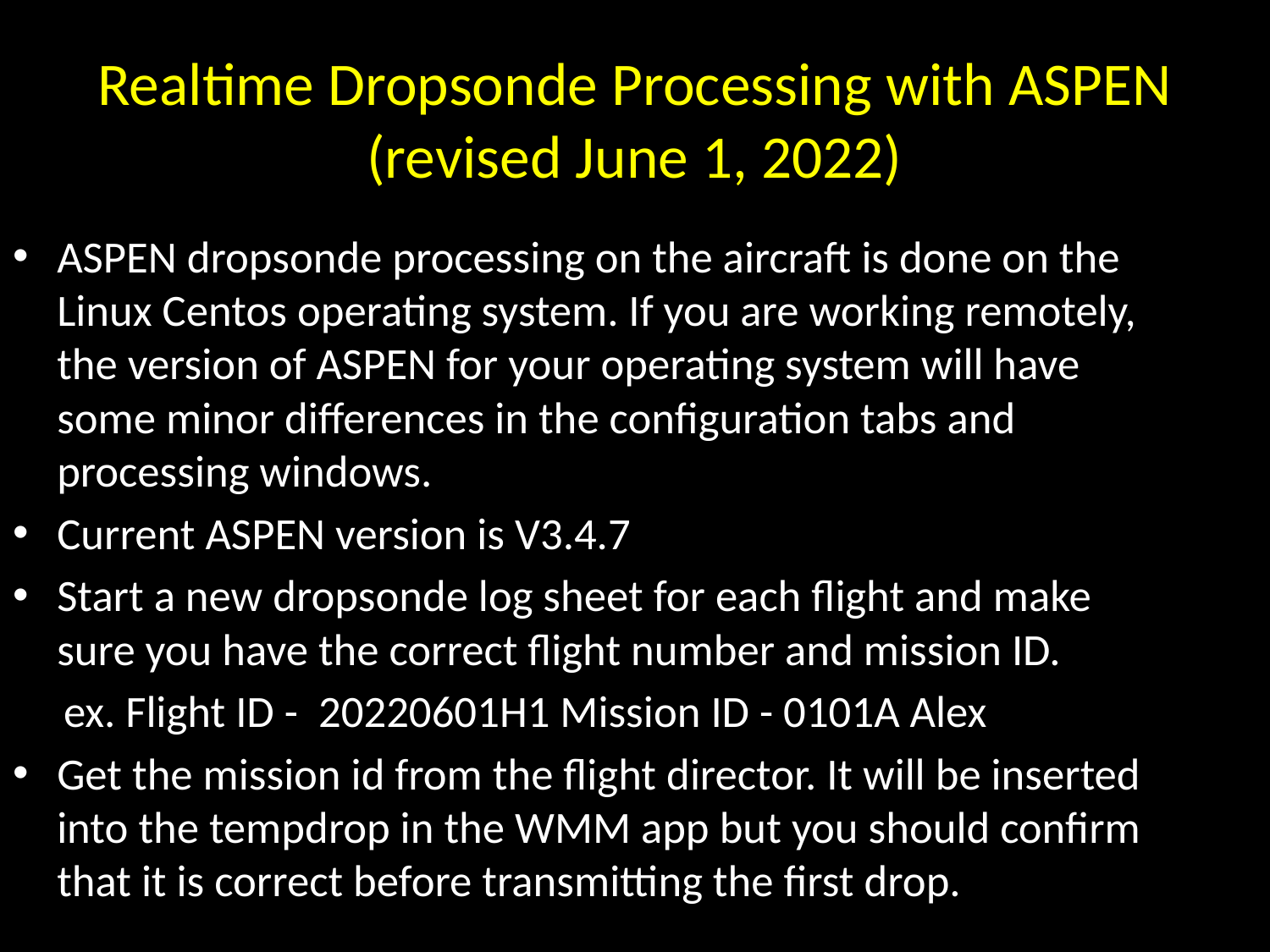

# Realtime Dropsonde Processing with ASPEN (revised June 1, 2022)
ASPEN dropsonde processing on the aircraft is done on the Linux Centos operating system. If you are working remotely, the version of ASPEN for your operating system will have some minor differences in the configuration tabs and processing windows.
Current ASPEN version is V3.4.7
Start a new dropsonde log sheet for each flight and make sure you have the correct flight number and mission ID.
     ex. Flight ID -  20220601H1 Mission ID - 0101A Alex
Get the mission id from the flight director. It will be inserted into the tempdrop in the WMM app but you should confirm that it is correct before transmitting the first drop.